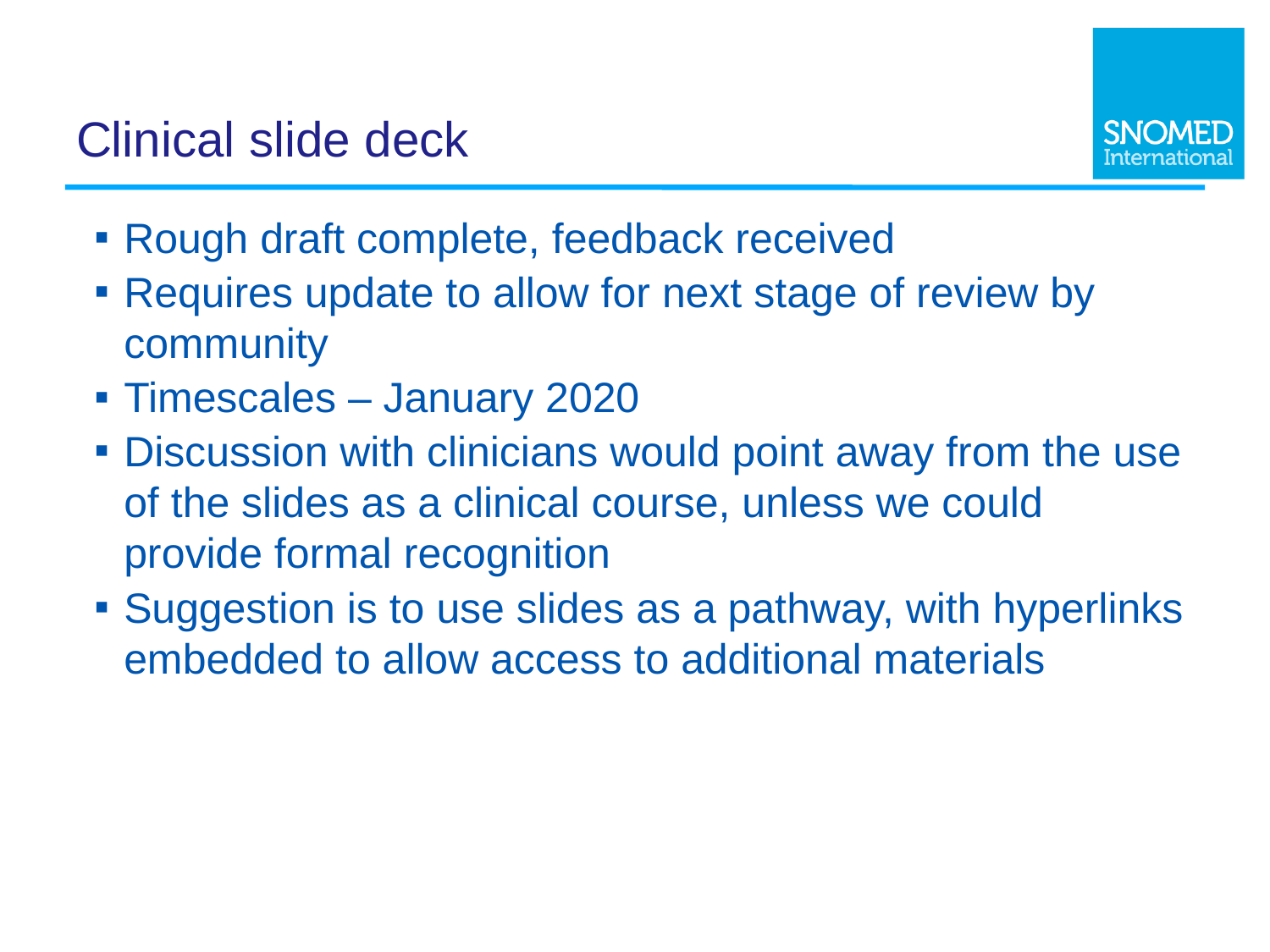

# Clinical slide deck
Rough draft complete, feedback received
Requires update to allow for next stage of review by community
Timescales – January 2020
Discussion with clinicians would point away from the use of the slides as a clinical course, unless we could provide formal recognition
Suggestion is to use slides as a pathway, with hyperlinks embedded to allow access to additional materials